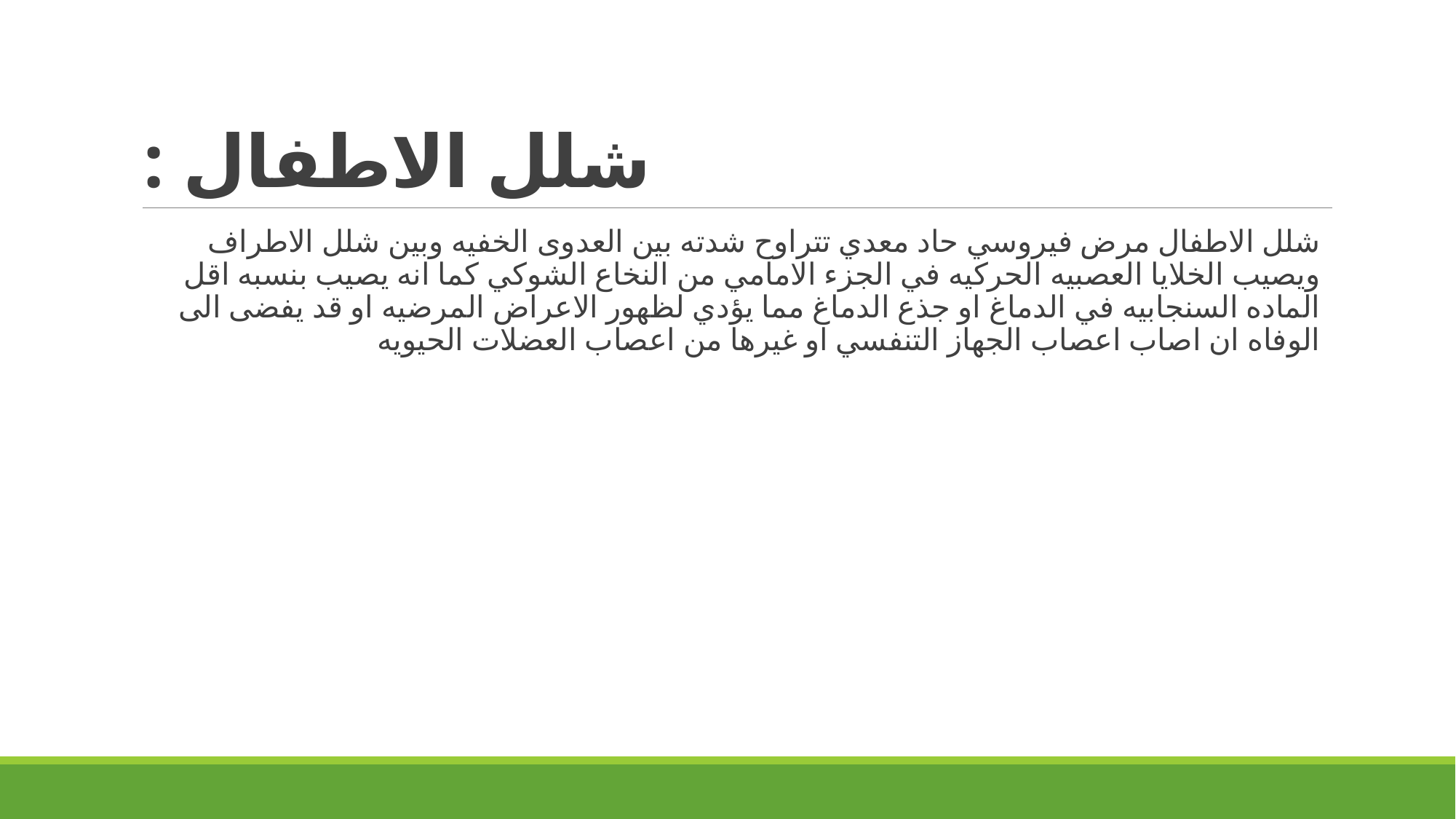

# شلل الاطفال :
شلل الاطفال مرض فيروسي حاد معدي تتراوح شدته بين العدوى الخفيه وبين شلل الاطراف ويصيب الخلايا العصبيه الحركيه في الجزء الامامي من النخاع الشوكي كما انه يصيب بنسبه اقل الماده السنجابيه في الدماغ او جذع الدماغ مما يؤدي لظهور الاعراض المرضيه او قد يفضى الى الوفاه ان اصاب اعصاب الجهاز التنفسي او غيرها من اعصاب العضلات الحيويه